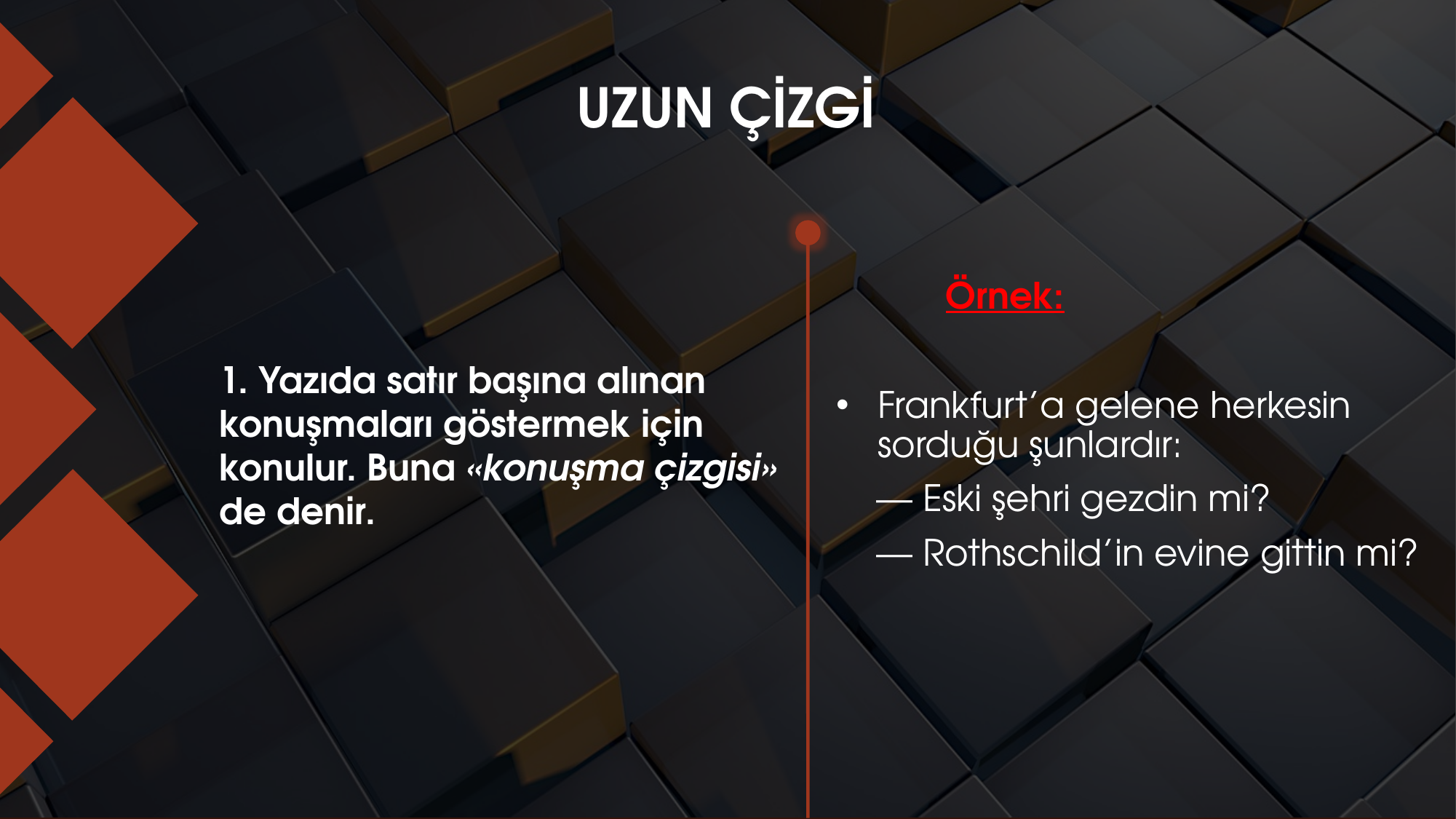

# UZUN ÇİZGİ

	Örnek:

Frankfurt’a gelene herkesin sorduğu şunlardır:
    — Eski şehri gezdin mi?
    — Rothschild’in evine gittin mi?

1. Yazıda satır başına alınan konuşmaları göstermek için konulur. Buna «konuşma çizgisi» de denir.